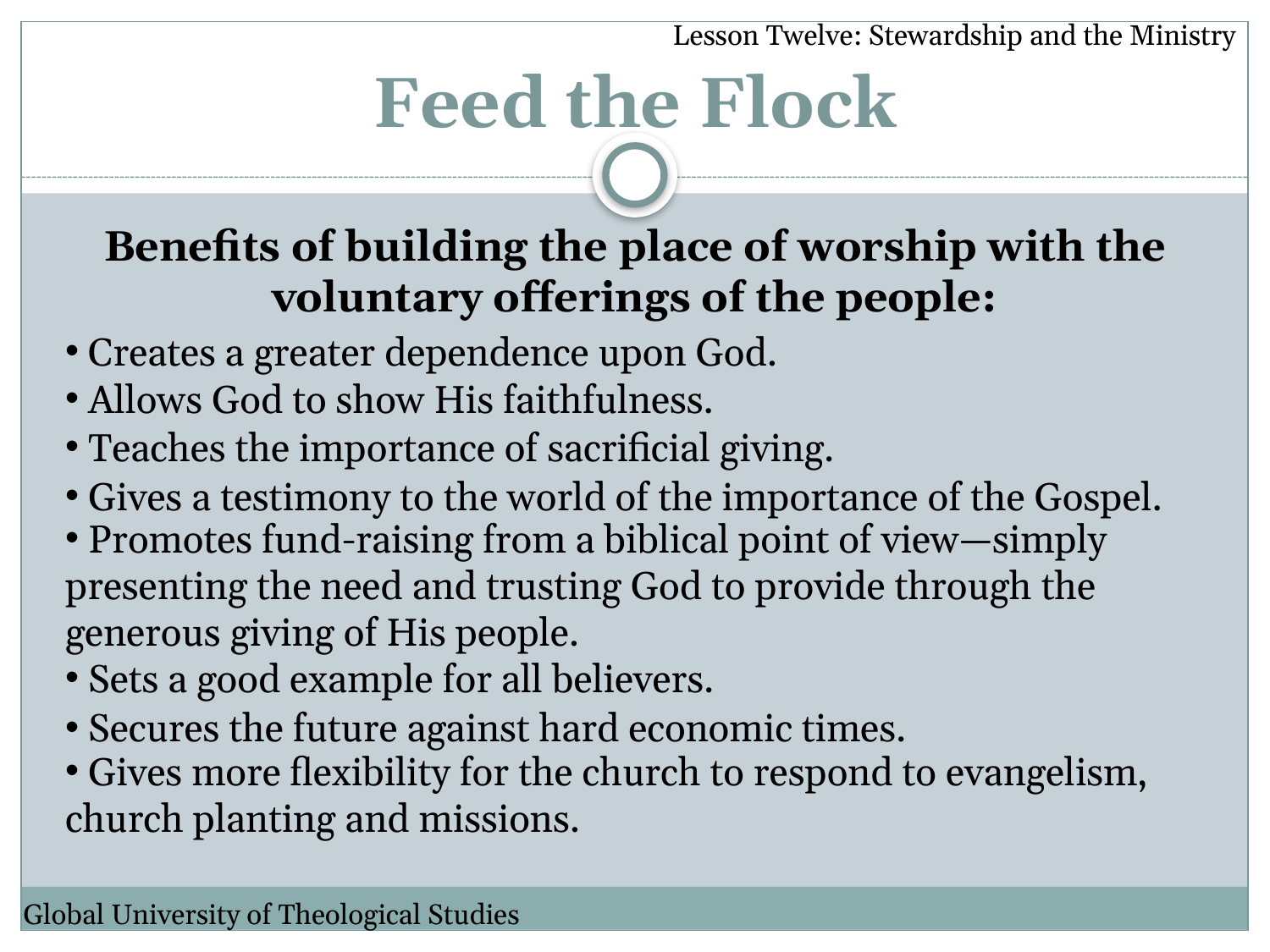

Lesson Twelve: Stewardship and the Ministry
# Feed the Flock
Benefits of building the place of worship with the voluntary offerings of the people:
 Creates a greater dependence upon God.
 Allows God to show His faithfulness.
 Teaches the importance of sacrificial giving.
 Gives a testimony to the world of the importance of the Gospel.
 Promotes fund-raising from a biblical point of view—simply presenting the need and trusting God to provide through the generous giving of His people.
 Sets a good example for all believers.
 Secures the future against hard economic times.
 Gives more flexibility for the church to respond to evangelism, church planting and missions.
Global University of Theological Studies